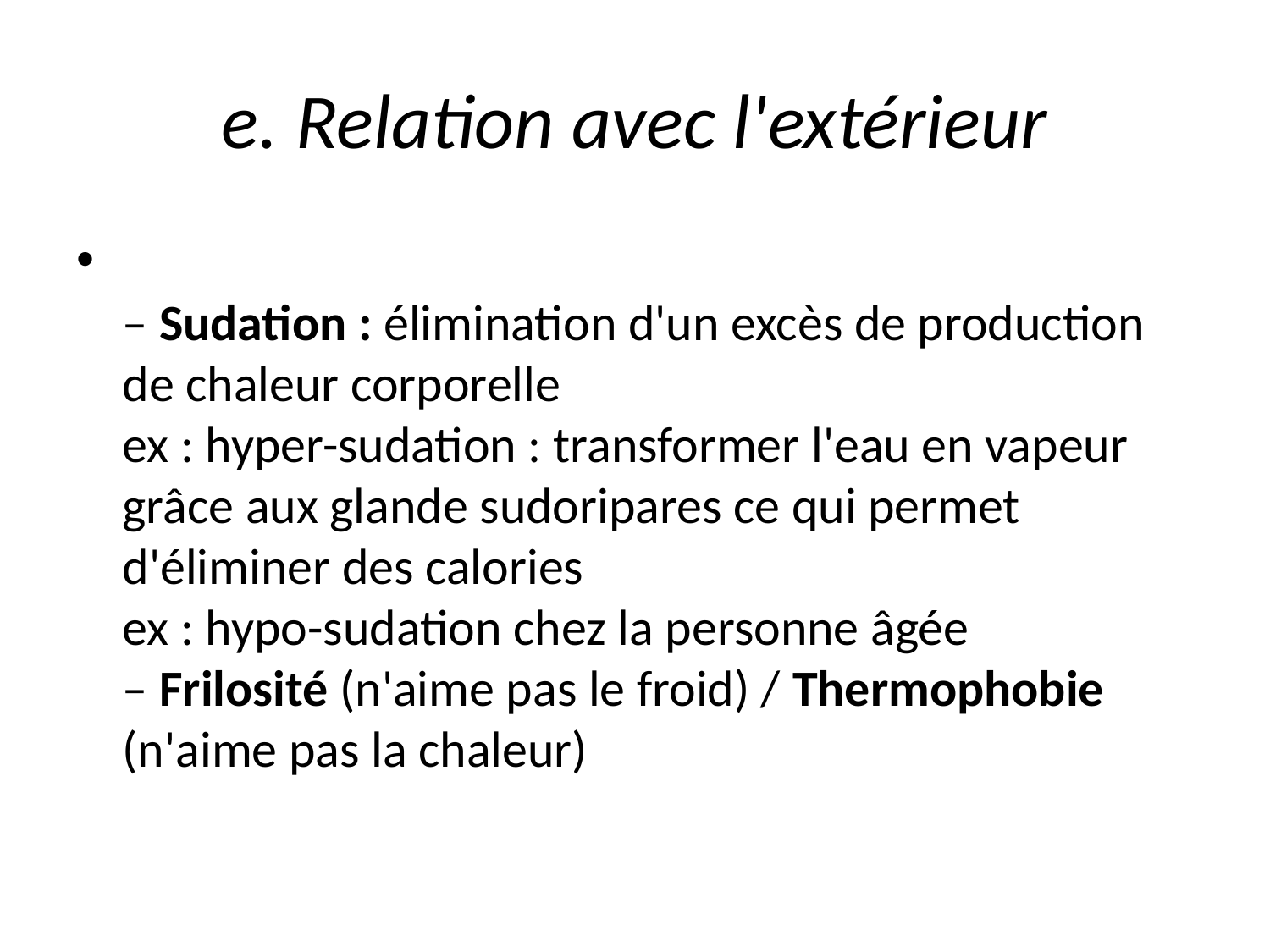

# e. Relation avec l'extérieur
– Sudation : élimination d'un excès de production de chaleur corporelle
ex : hyper-sudation : transformer l'eau en vapeur grâce aux glande sudoripares ce qui permet d'éliminer des calories
ex : hypo-sudation chez la personne âgée
– Frilosité (n'aime pas le froid) / Thermophobie (n'aime pas la chaleur)